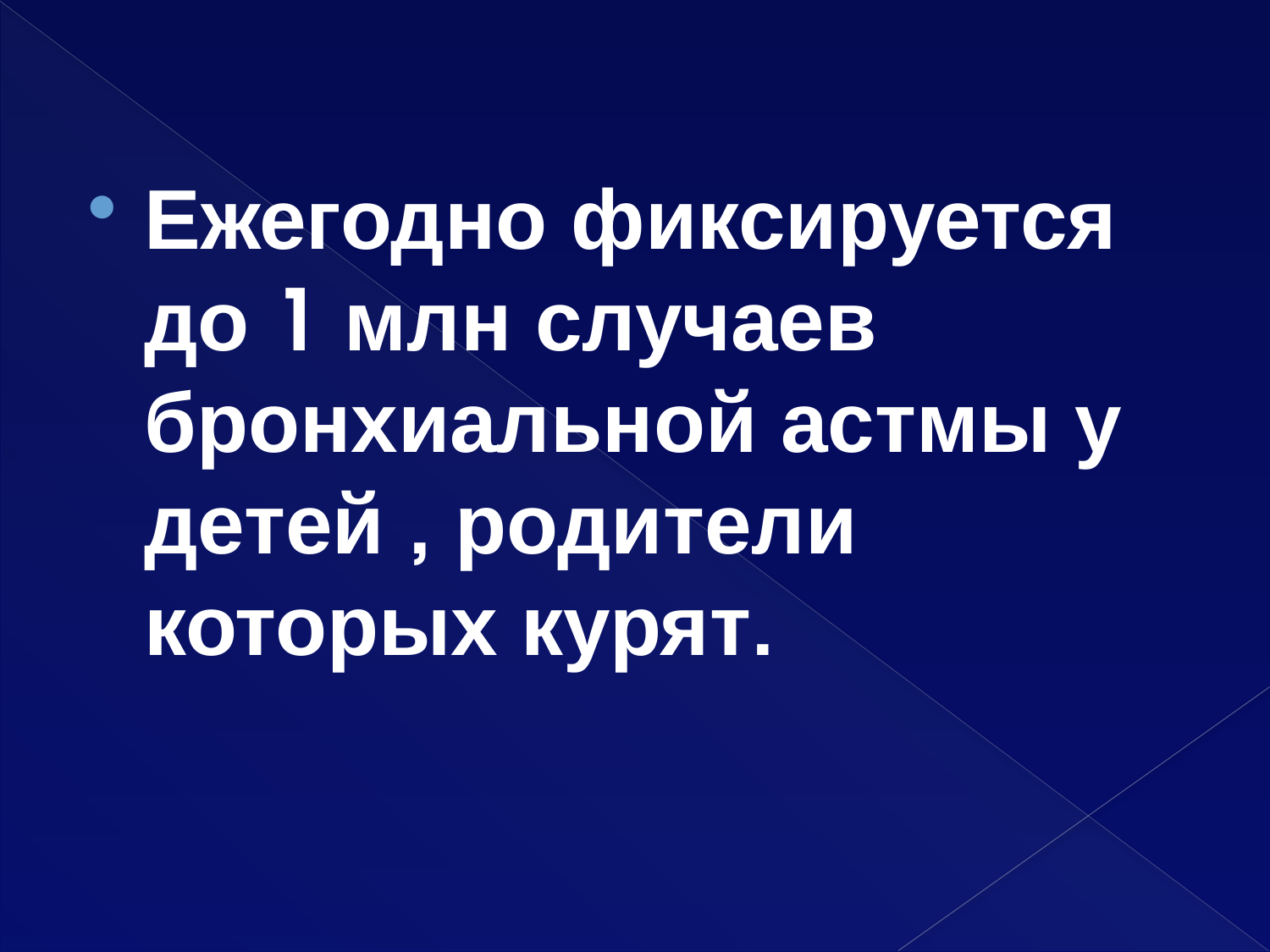

Ежегодно фиксируется до 1 млн случаев  бронхиальной астмы у детей , родители которых курят.